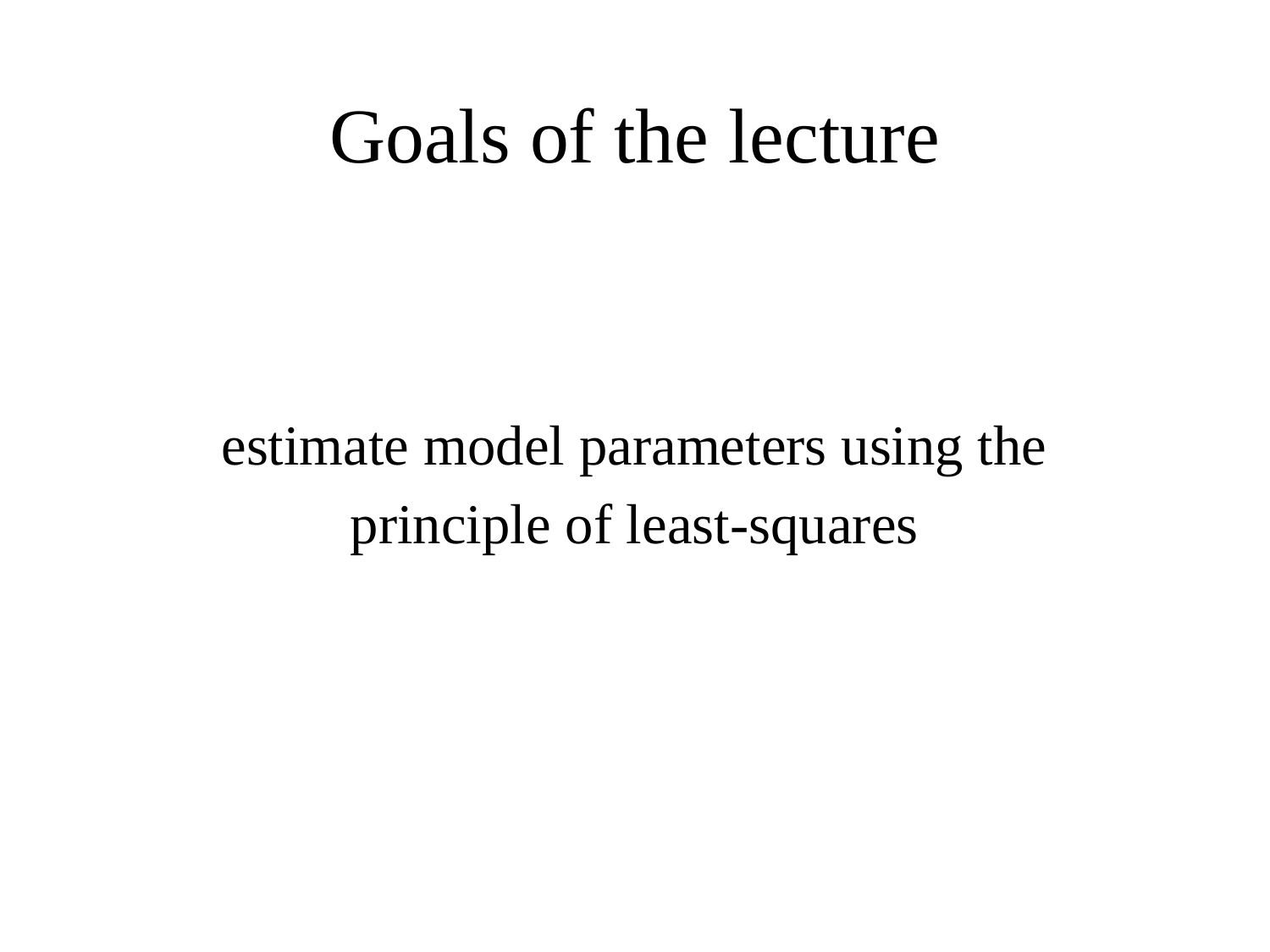

# Goals of the lecture
estimate model parameters using the
principle of least-squares